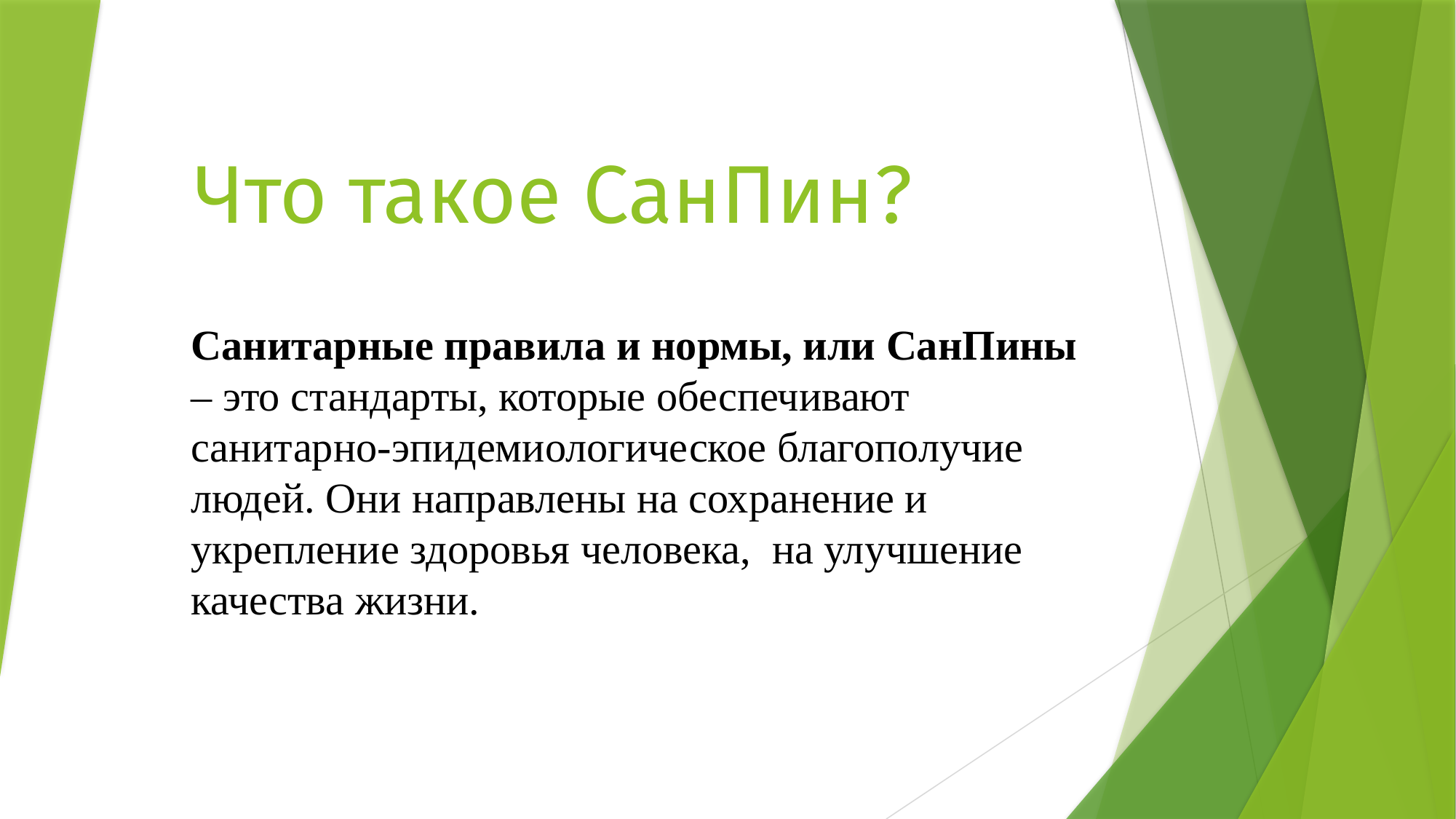

# Что такое СанПин?
Санитарные правила и нормы, или СанПины – это стандарты, которые обеспечивают санитарно-эпидемиологическое благополучие людей. Они направлены на сохранение и укрепление здоровья человека,  на улучшение качества жизни.